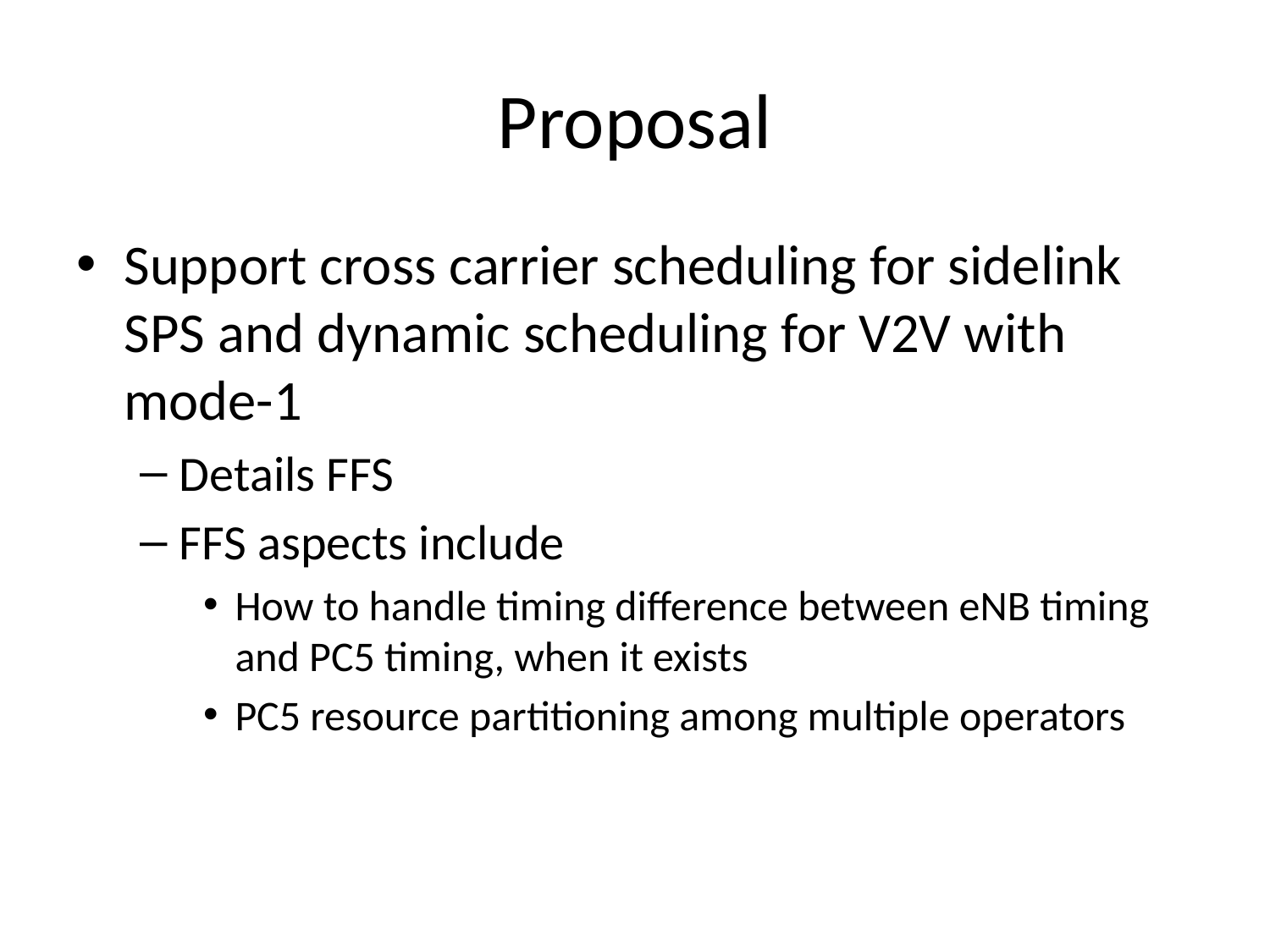

# Proposal
Support cross carrier scheduling for sidelink SPS and dynamic scheduling for V2V with mode-1
Details FFS
FFS aspects include
How to handle timing difference between eNB timing and PC5 timing, when it exists
PC5 resource partitioning among multiple operators